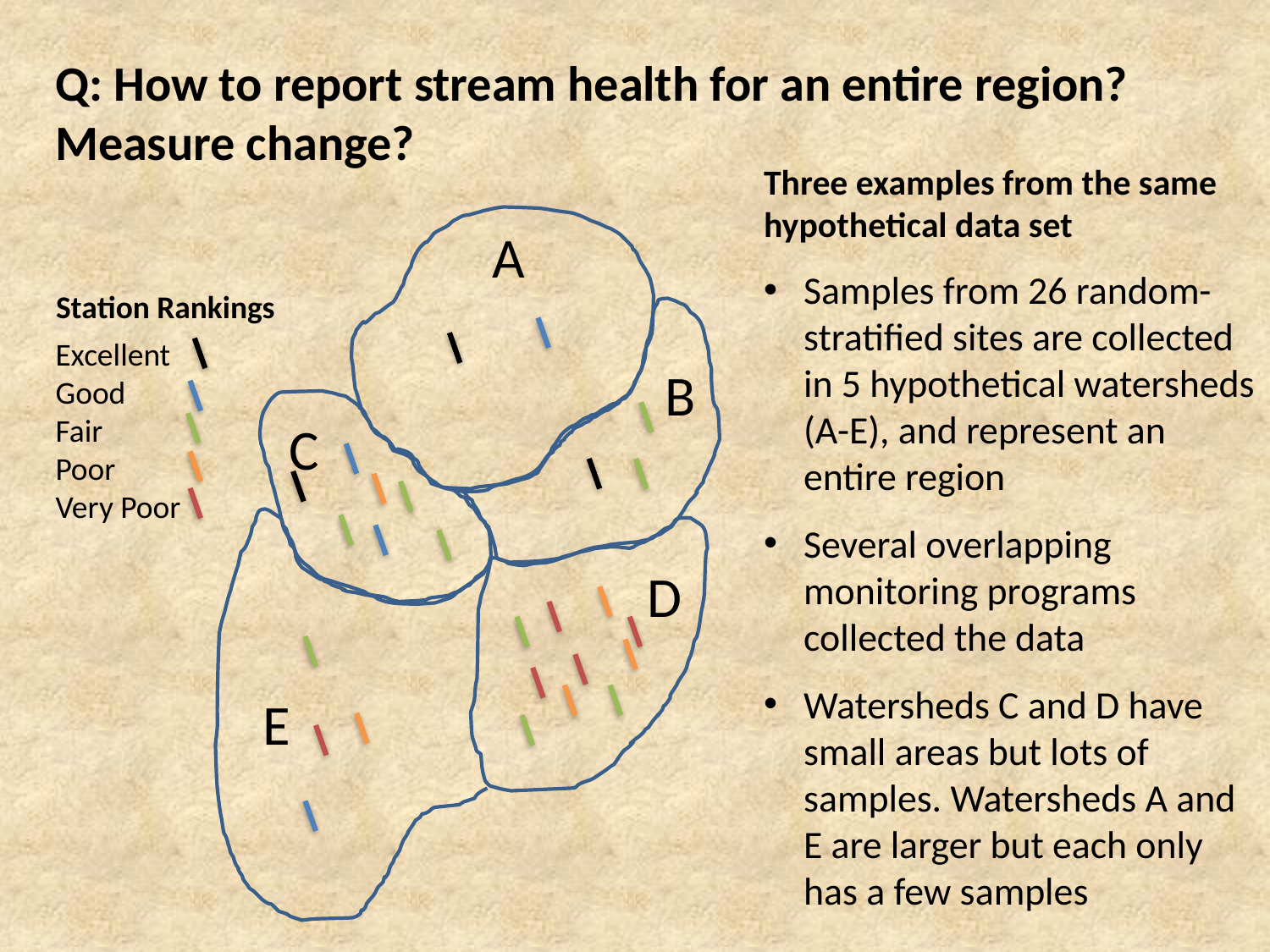

# Q: How to report stream health for an entire region? Measure change?
Three examples from the same hypothetical data set
Samples from 26 random-stratified sites are collected in 5 hypothetical watersheds (A-E), and represent an entire region
Several overlapping monitoring programs collected the data
Watersheds C and D have small areas but lots of samples. Watersheds A and E are larger but each only has a few samples

A

B

C

D
E
Station Rankings
Excellent
Good
Fair
Poor
Very Poor